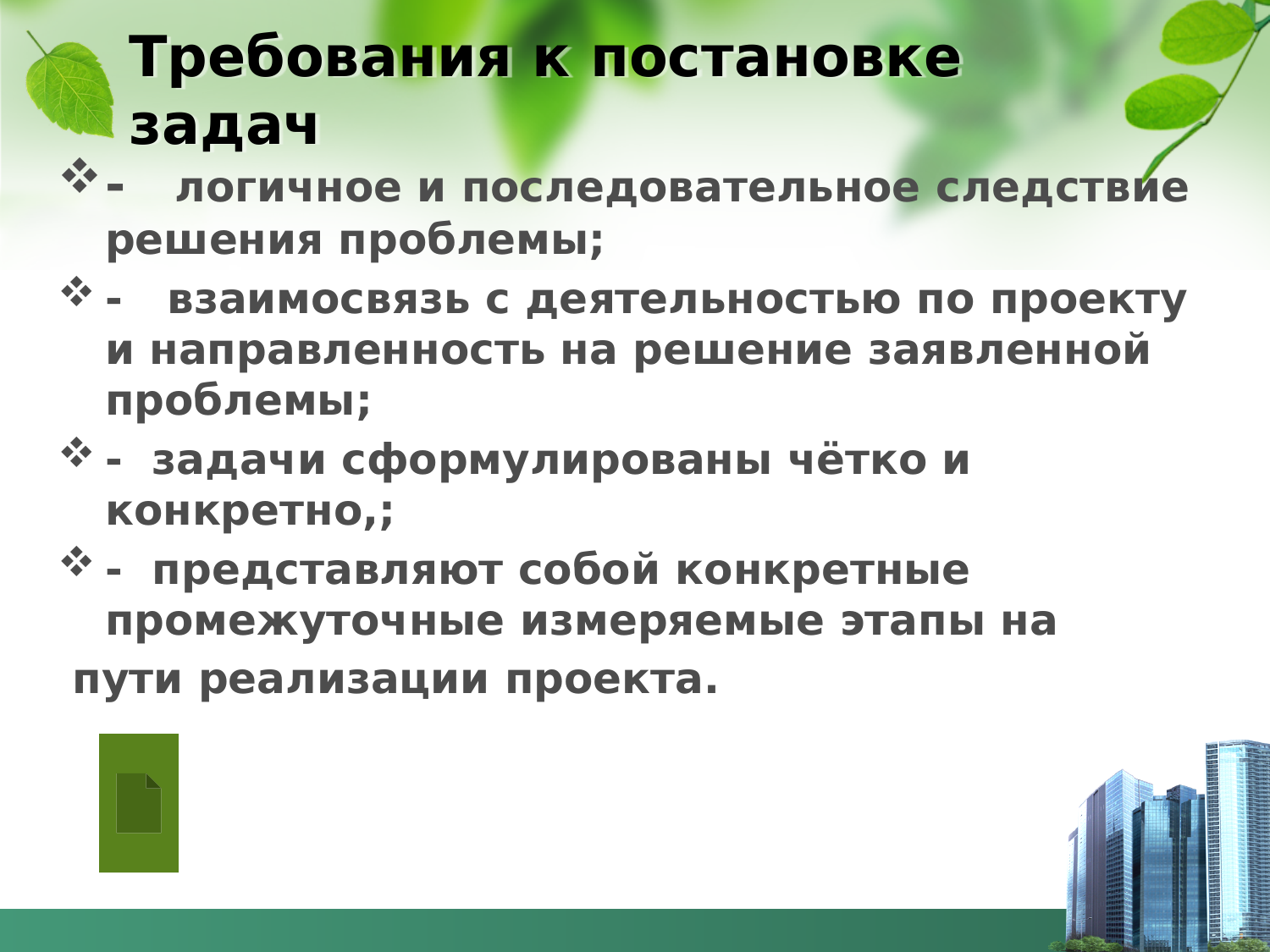

# Требования к постановке задач
-   логичное и последовательное следствие решения проблемы;
-   взаимосвязь с деятельностью по проекту и направленность на решение заявленной проблемы;
-  задачи сформулированы чётко и конкретно,;
-  представляют собой конкретные промежуточные измеряемые этапы на
 пути реализации проекта.